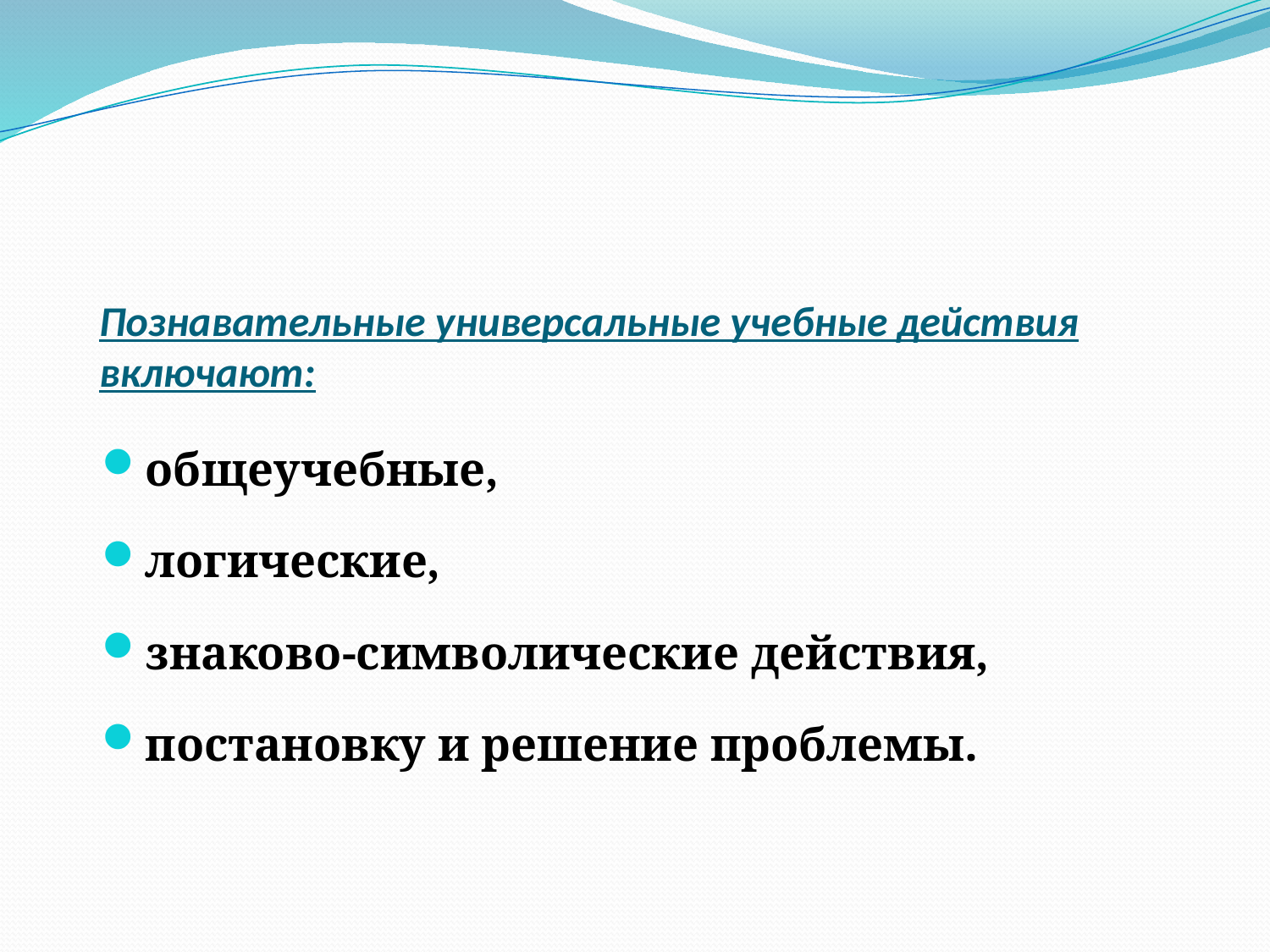

# Познавательные универсальные учебные действия включают:
общеучебные,
логические,
знаково-символические действия,
постановку и решение проблемы.